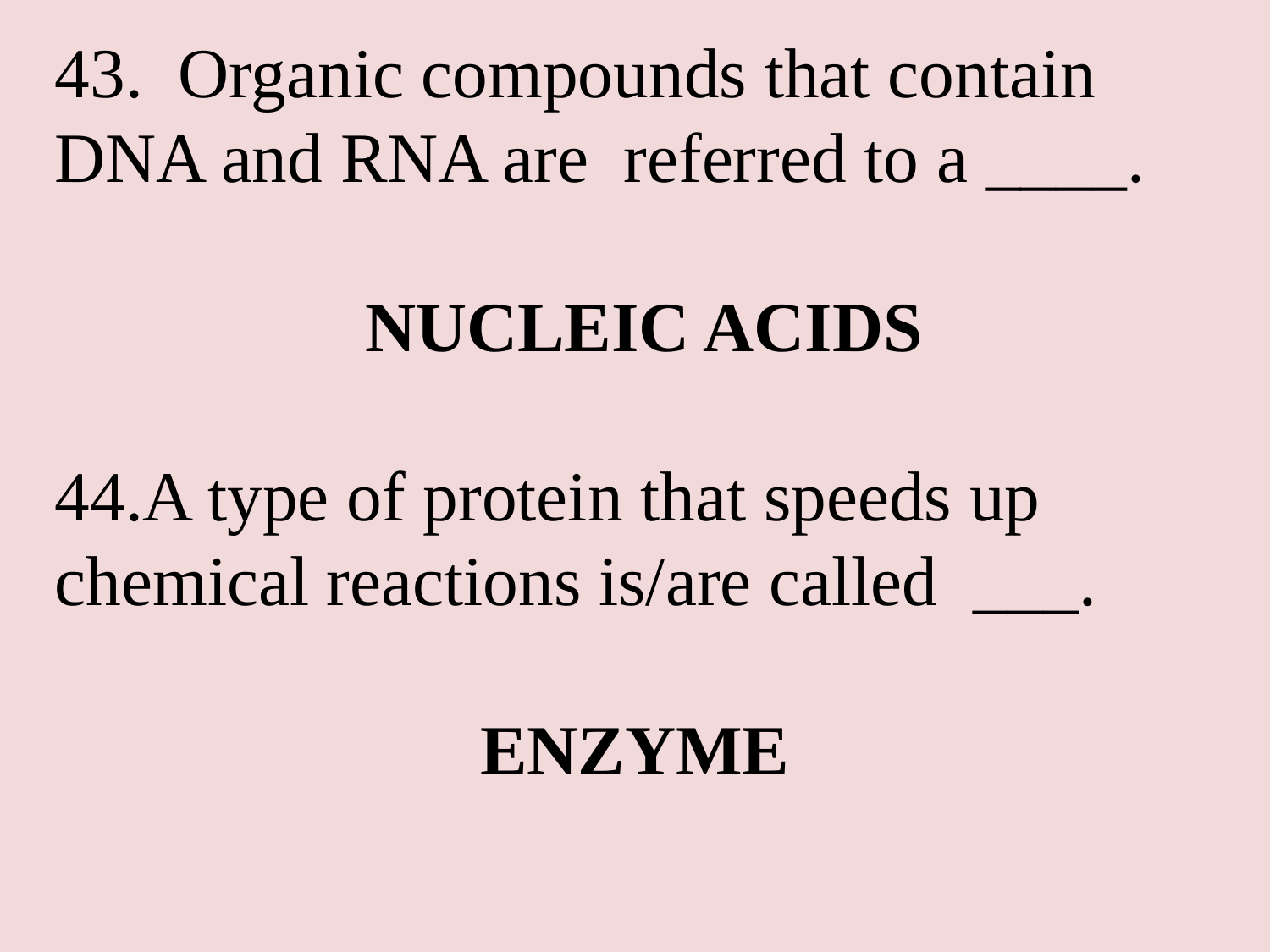

43.  Organic compounds that contain DNA and RNA are  referred to a ____.

 NUCLEIC ACIDS

A type of protein that speeds up
chemical reactions is/are called  ___.

ENZYME